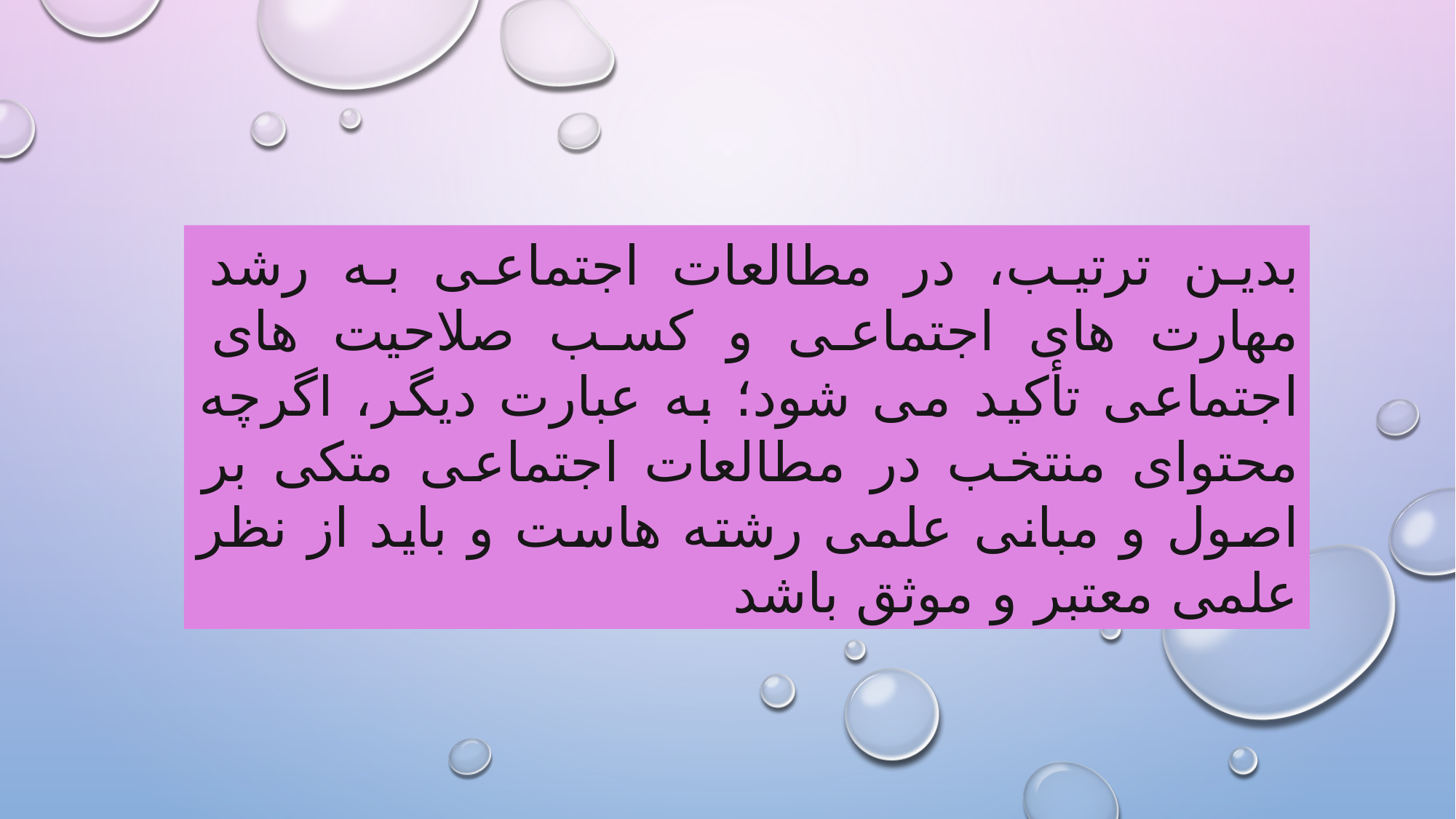

بدين ترتيب، در مطالعات اجتماعی به رشد مهارت های اجتماعی و کسب صلاحيت های اجتماعی تأکيد می شود؛ به عبارت ديگر، اگرچه محتوای منتخب در مطالعات اجتماعی متکی بر اصول و مبانی علمی رشته هاست و بايد از نظر علمی معتبر و موثق باشد